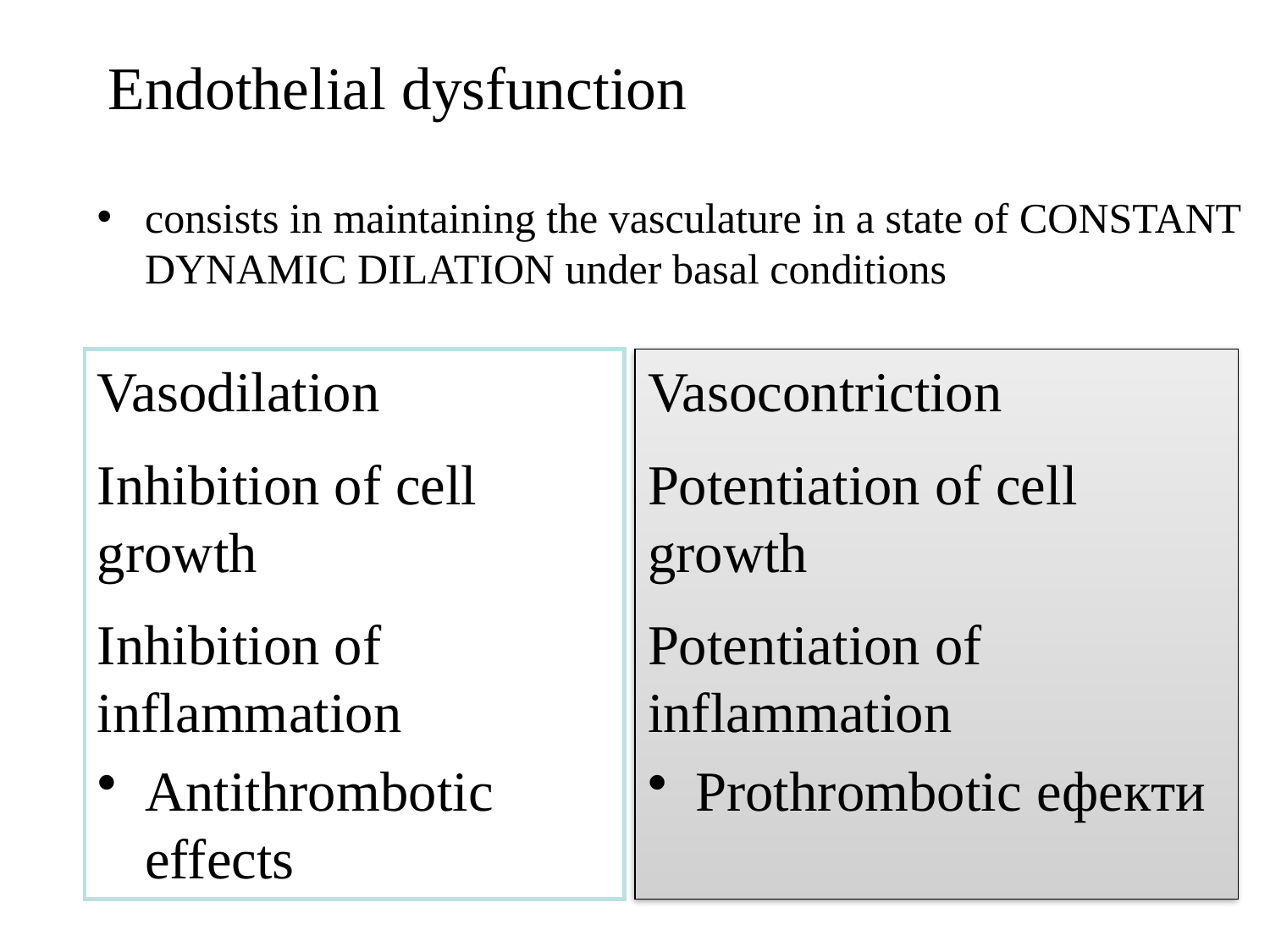

# Endothelial dysfunction

consists in maintaining the vasculature in a state of CONSTANT DYNAMIC DILATION under basal conditions
Vasodilation
Inhibition of cell growth
Inhibition of inflammation
Antithrombotic effects
Vasocontriction
Potentiation of cell growth
Potentiation of inflammation
Prothrombotic ефекти